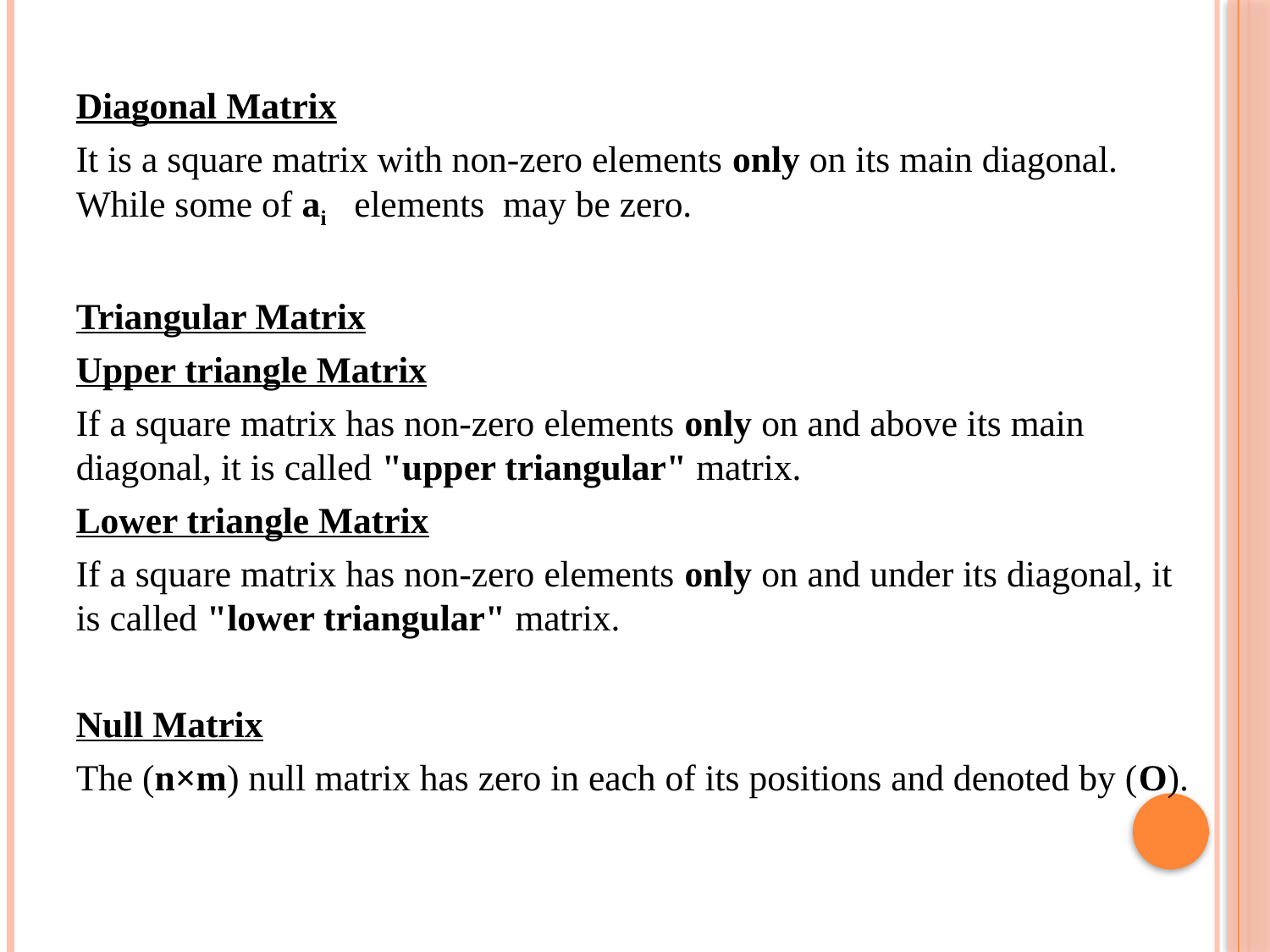

Diagonal Matrix
It is a square matrix with non-zero elements only on its main diagonal. While some of ai   elements  may be zero.

Triangular Matrix
Upper triangle Matrix
If a square matrix has non-zero elements only on and above its main diagonal, it is called "upper triangular" matrix.
Lower triangle Matrix
If a square matrix has non-zero elements only on and under its diagonal, it is called "lower triangular" matrix.

Null Matrix
The (n×m) null matrix has zero in each of its positions and denoted by (O).